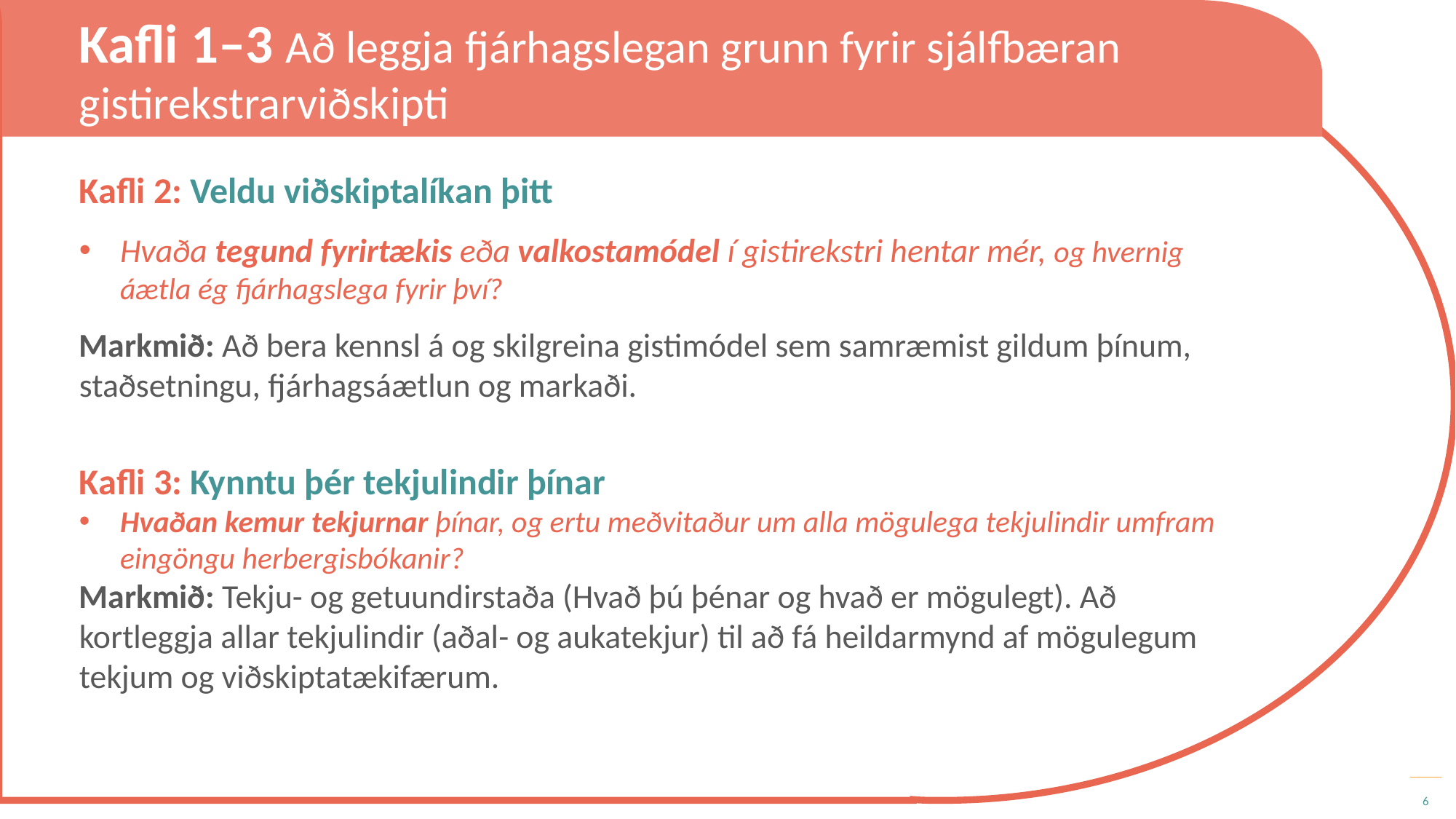

Kafli 1–3 Að leggja fjárhagslegan grunn fyrir sjálfbæran gistirekstrar­viðskipti
Kafli 2: Veldu viðskiptalíkan þitt
Hvaða tegund fyrirtækis eða valkostamódel í gistirekstri hentar mér, og hvernig áætla ég fjárhagslega fyrir því?
Markmið: Að bera kennsl á og skilgreina gistimódel sem samræmist gildum þínum, staðsetningu, fjárhagsáætlun og markaði.

Kafli 3: Kynntu þér tekjulindir þínar
Hvaðan kemur tekjurnar þínar, og ertu meðvitaður um alla mögulega tekjulindir umfram eingöngu herbergisbókanir?
Markmið: Tekju- og getuundirstaða (Hvað þú þénar og hvað er mögulegt). Að kortleggja allar tekjulindir (aðal- og aukatekjur) til að fá heildarmynd af mögulegum tekjum og viðskiptatækifærum.

6